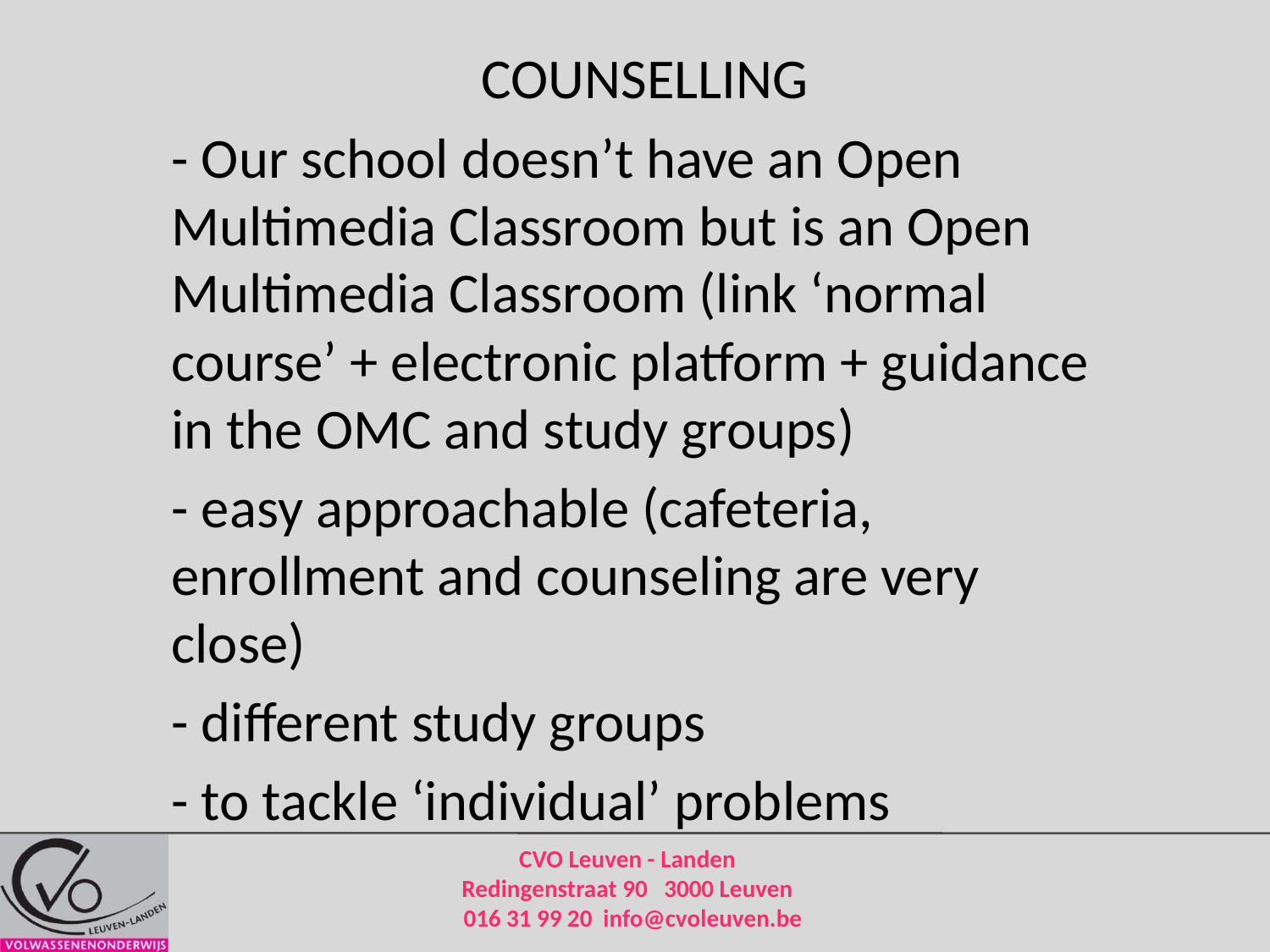

COUNSELLING
- Our school doesn’t have an Open Multimedia Classroom but is an Open Multimedia Classroom (link ‘normal course’ + electronic platform + guidance in the OMC and study groups)
- easy approachable (cafeteria, enrollment and counseling are very close)
- different study groups
- to tackle ‘individual’ problems
CVO Leuven - Landen   Redingenstraat 90   3000 Leuven   016 31 99 20  info@cvoleuven.be